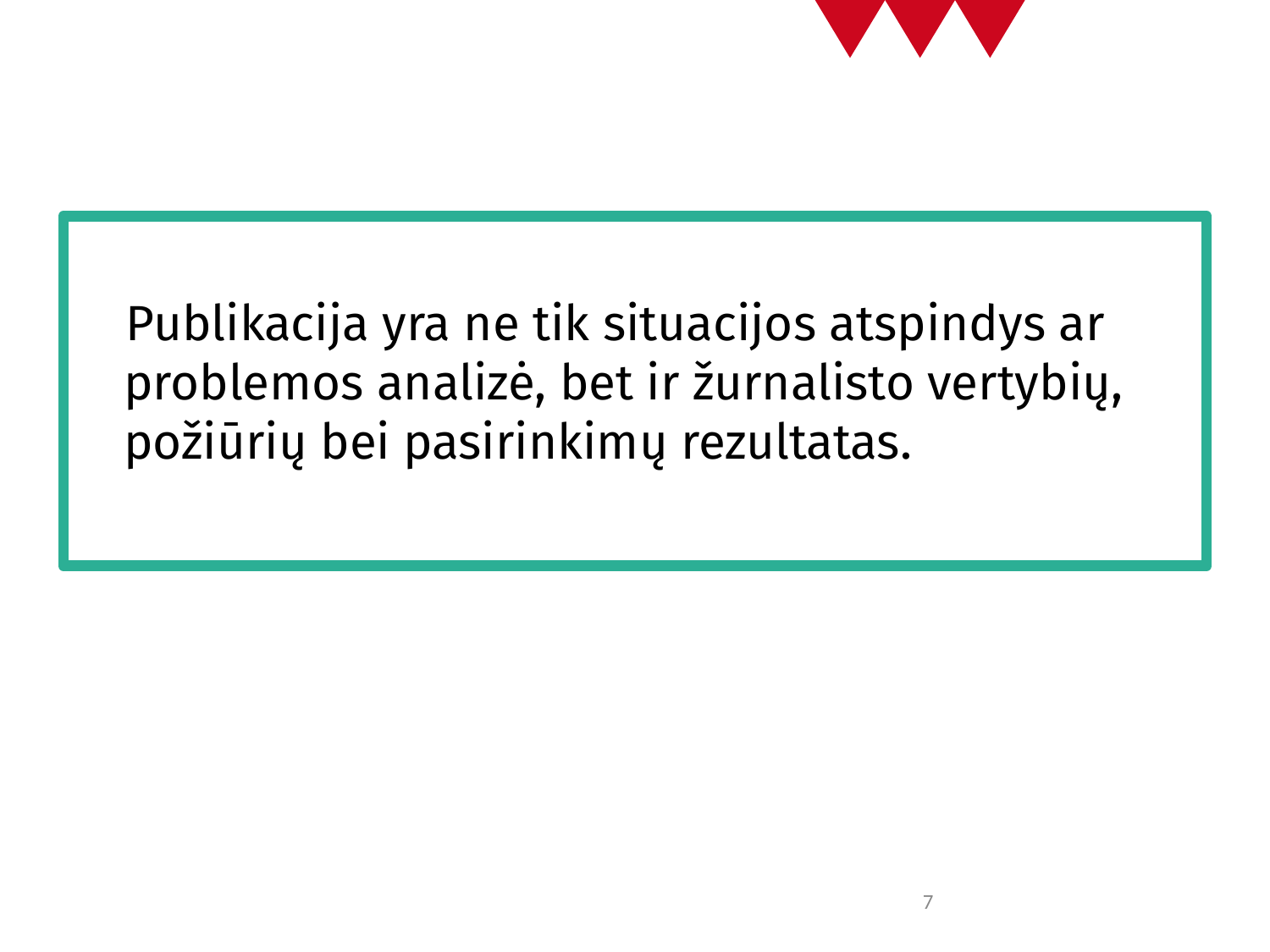

Publikacija yra ne tik situacijos atspindys ar problemos analizė, bet ir žurnalisto vertybių, požiūrių bei pasirinkimų rezultatas.
7